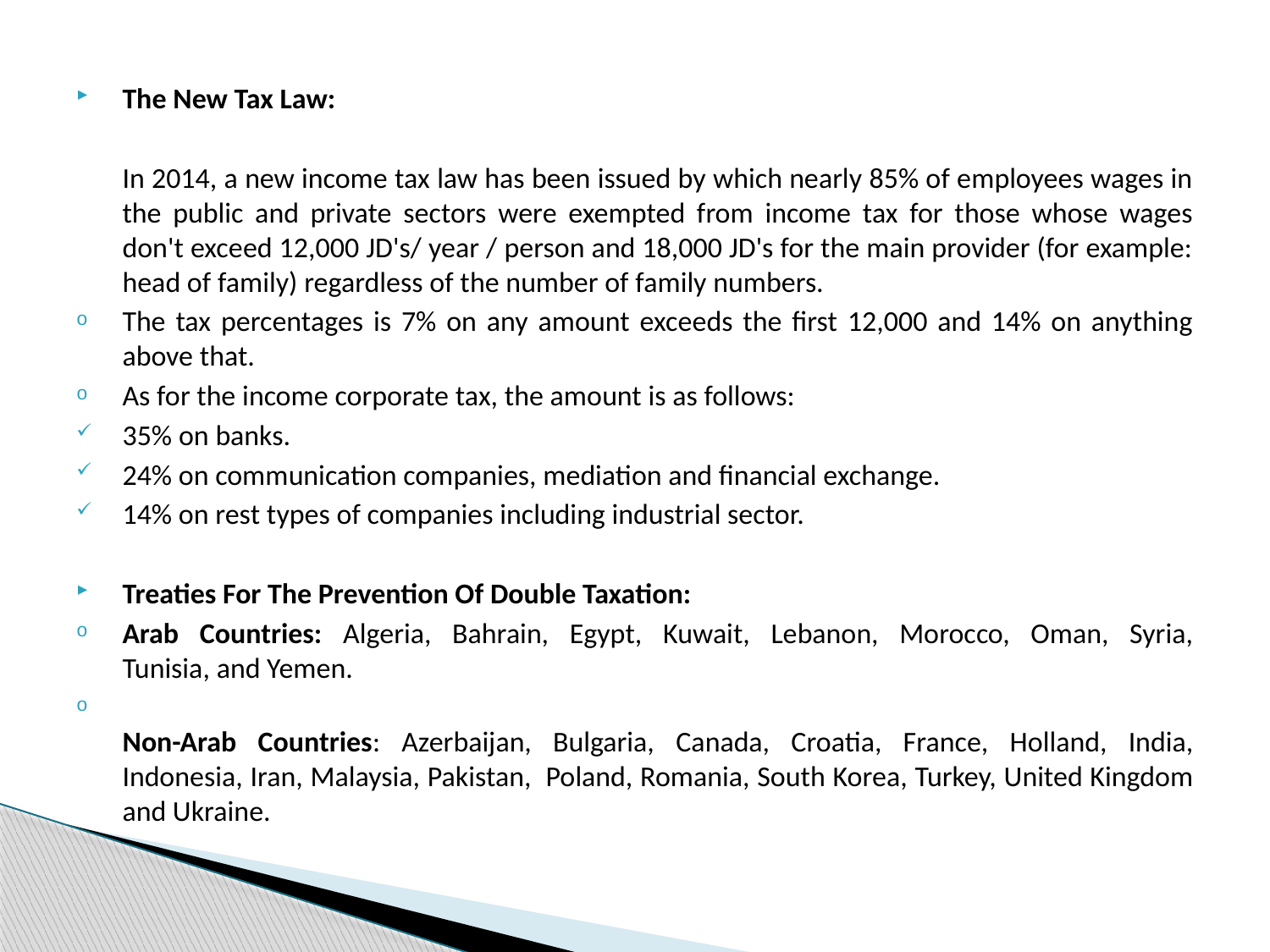

The New Tax Law:

	In 2014, a new income tax law has been issued by which nearly 85% of employees wages in the public and private sectors were exempted from income tax for those whose wages don't exceed 12,000 JD's/ year / person and 18,000 JD's for the main provider (for example: head of family) regardless of the number of family numbers.
The tax percentages is 7% on any amount exceeds the first 12,000 and 14% on anything above that.
As for the income corporate tax, the amount is as follows:
35% on banks.
24% on communication companies, mediation and financial exchange.
14% on rest types of companies including industrial sector.

Treaties For The Prevention Of Double Taxation:
Arab Countries: Algeria, Bahrain, Egypt, Kuwait, Lebanon, Morocco, Oman, Syria, Tunisia, and Yemen.
Non-Arab Countries: Azerbaijan, Bulgaria, Canada, Croatia, France, Holland, India, Indonesia, Iran, Malaysia, Pakistan,  Poland, Romania, South Korea, Turkey, United Kingdom and Ukraine.